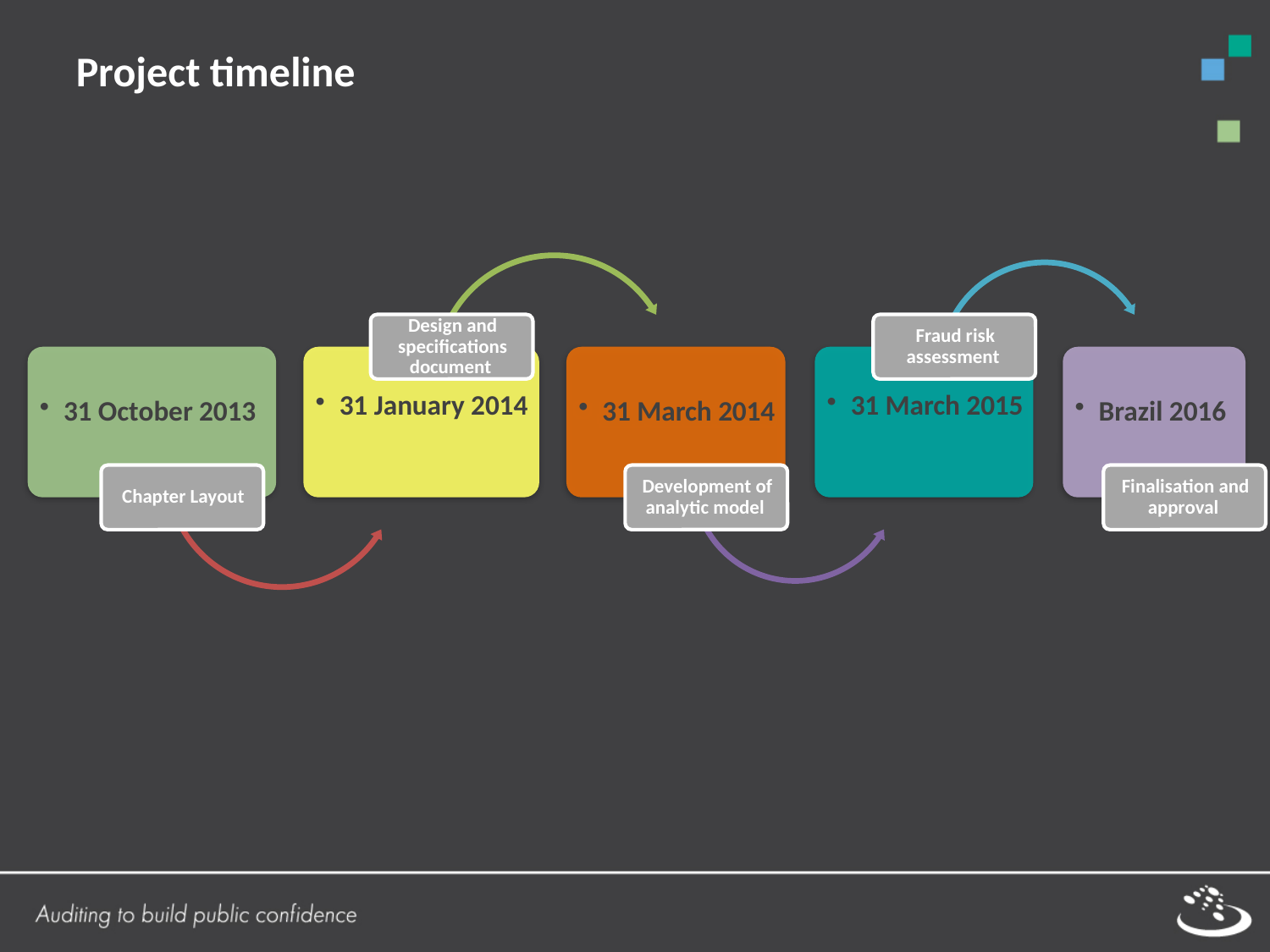

Project timeline

31 October 2013
Chapter Layout
31 January 2014
Design and specifications document

31 March 2014
Development of analytic model
31 March 2015
Fraud risk assessment

Brazil 2016
Finalisation and approval